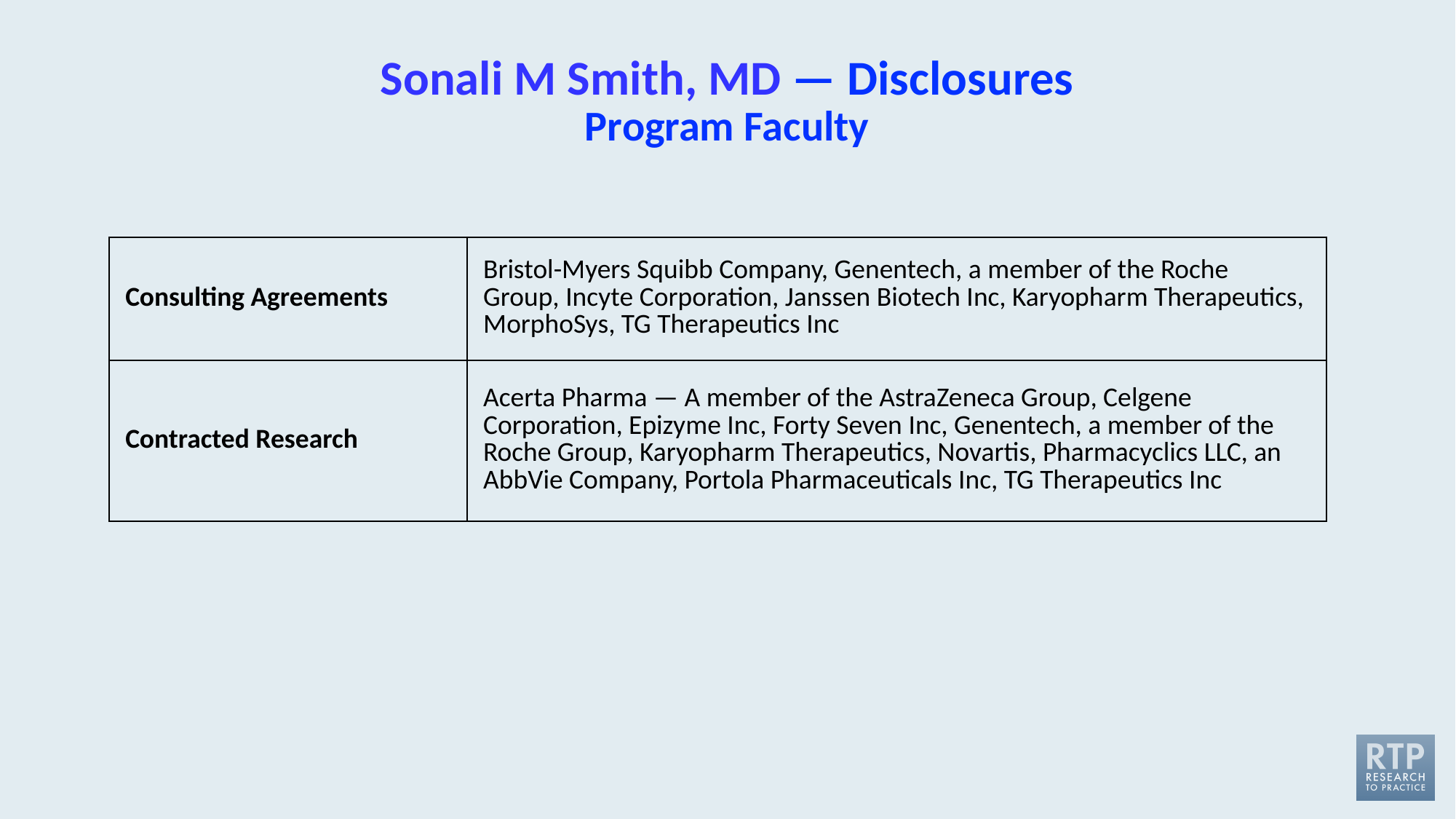

# Sonali M Smith, MD — Disclosures Program Faculty
| Consulting Agreements | Bristol-Myers Squibb Company, Genentech, a member of the Roche Group, Incyte Corporation, Janssen Biotech Inc, Karyopharm Therapeutics, MorphoSys, TG Therapeutics Inc |
| --- | --- |
| Contracted Research | Acerta Pharma — A member of the AstraZeneca Group, Celgene Corporation, Epizyme Inc, Forty Seven Inc, Genentech, a member of the Roche Group, Karyopharm Therapeutics, Novartis, Pharmacyclics LLC, an AbbVie Company, Portola Pharmaceuticals Inc, TG Therapeutics Inc |